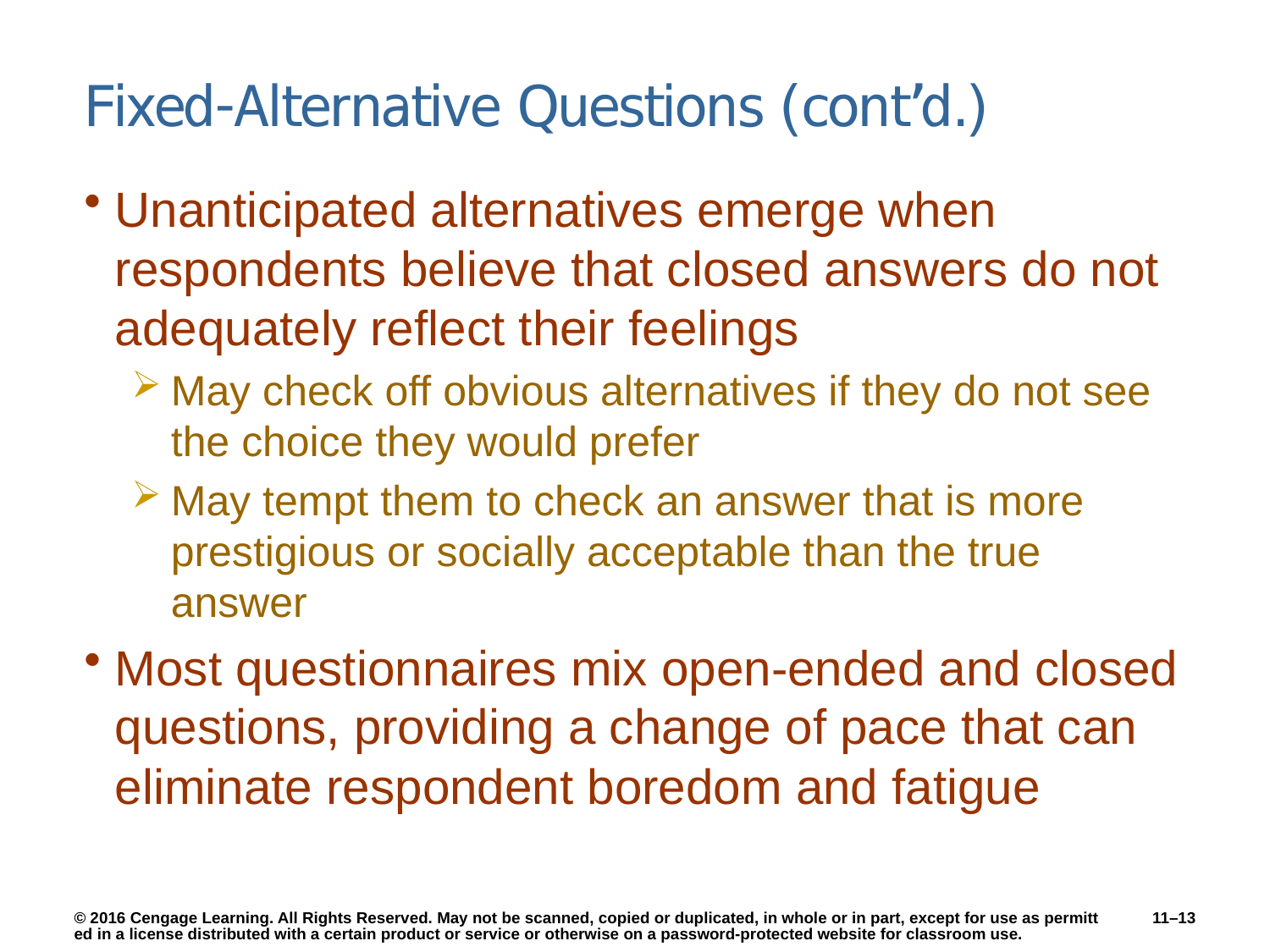

# Fixed-Alternative Questions (cont’d.)
Unanticipated alternatives emerge when respondents believe that closed answers do not adequately reflect their feelings
May check off obvious alternatives if they do not see the choice they would prefer
May tempt them to check an answer that is more prestigious or socially acceptable than the true answer
Most questionnaires mix open-ended and closed questions, providing a change of pace that can eliminate respondent boredom and fatigue

11–13
© 2016 Cengage Learning. All Rights Reserved. May not be scanned, copied or duplicated, in whole or in part, except for use as permitted in a license distributed with a certain product or service or otherwise on a password-protected website for classroom use.